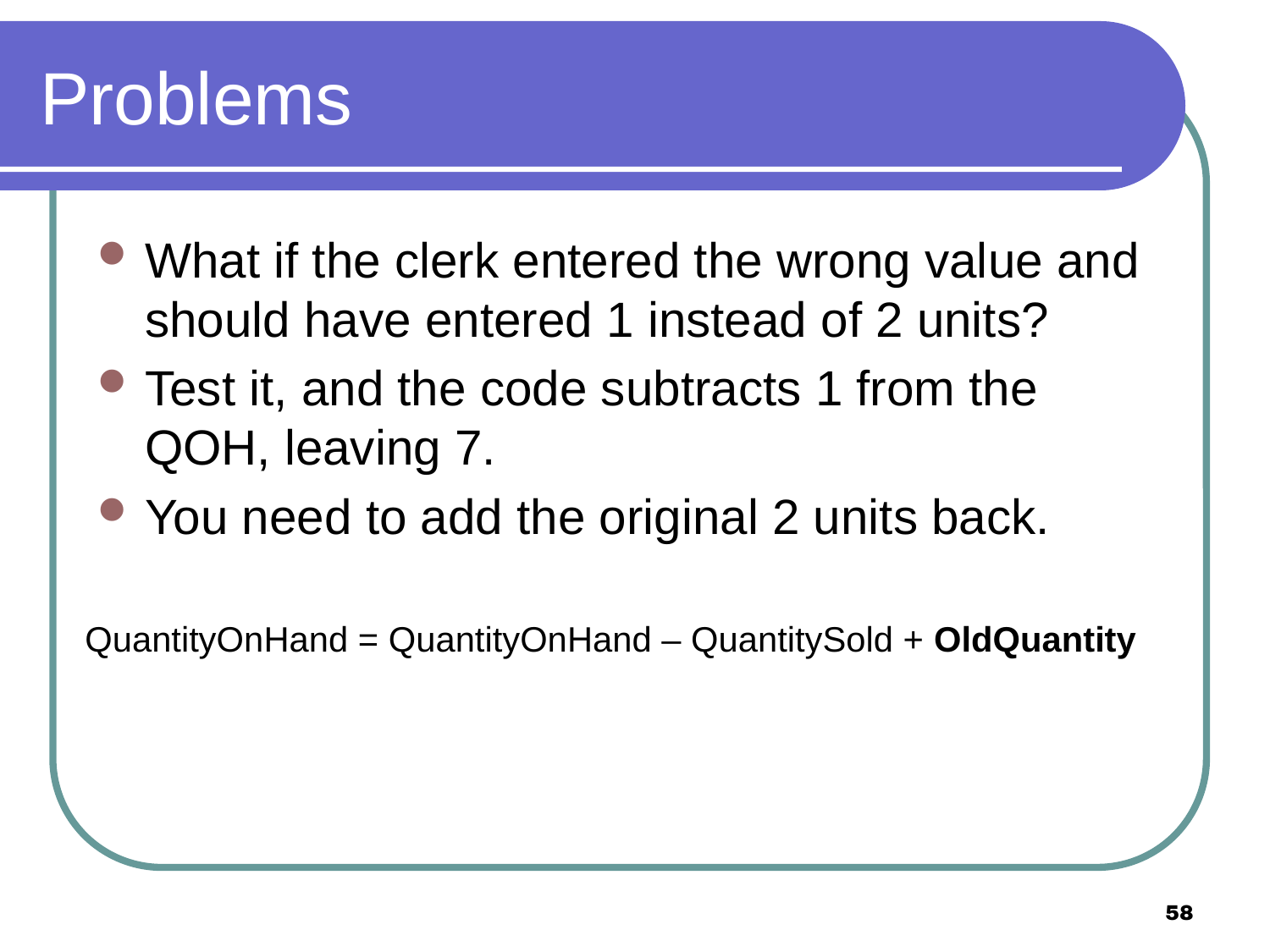

# Problems
What if the clerk entered the wrong value and should have entered 1 instead of 2 units?
Test it, and the code subtracts 1 from the QOH, leaving 7.
You need to add the original 2 units back.
QuantityOnHand = QuantityOnHand – QuantitySold + OldQuantity
58